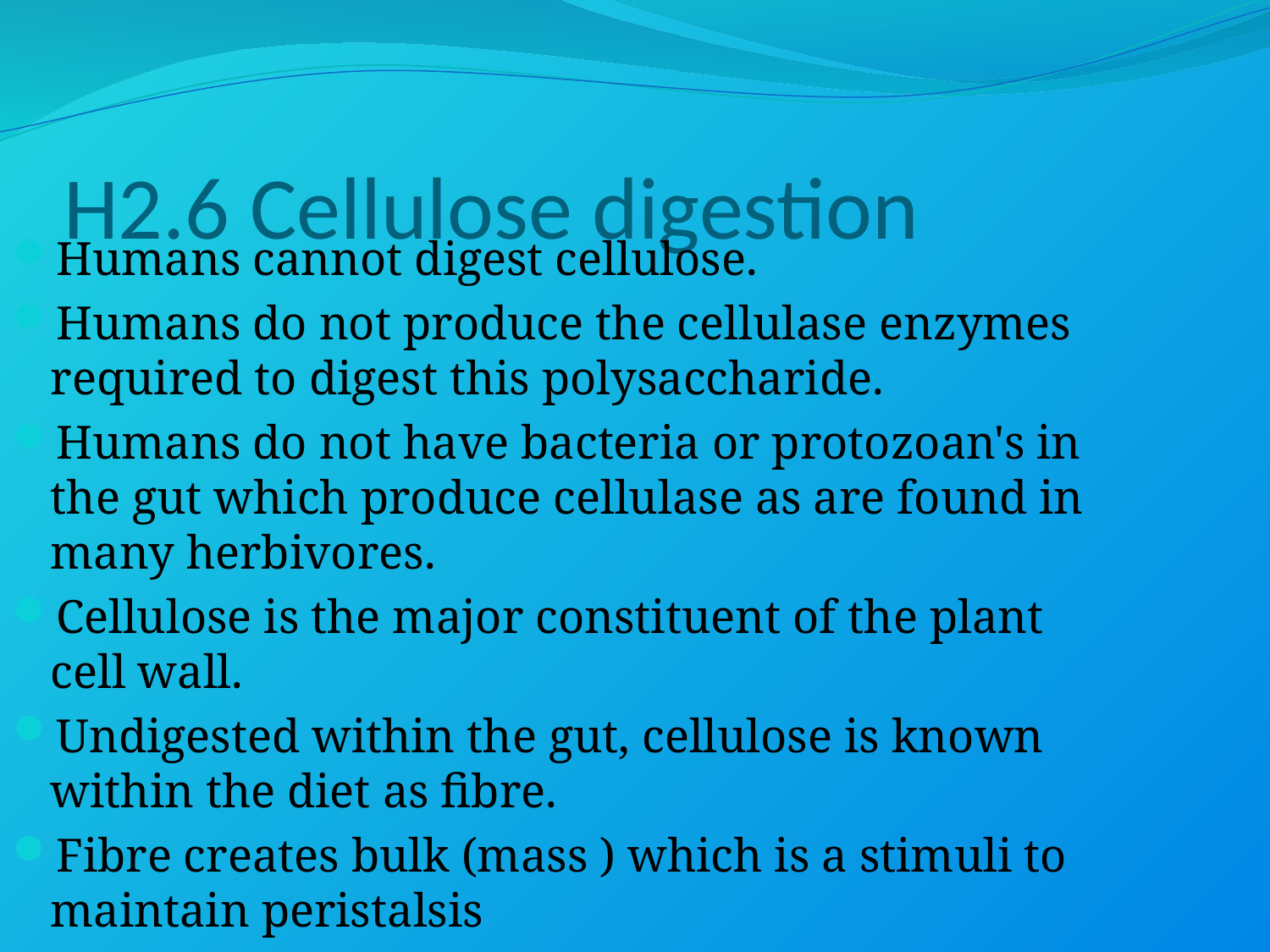

# H2.6 Cellulose digestion
Humans cannot digest cellulose.
Humans do not produce the cellulase enzymes required to digest this polysaccharide.
Humans do not have bacteria or protozoan's in the gut which produce cellulase as are found in many herbivores.
Cellulose is the major constituent of the plant cell wall.
Undigested within the gut, cellulose is known within the diet as fibre.
Fibre creates bulk (mass ) which is a stimuli to maintain peristalsis